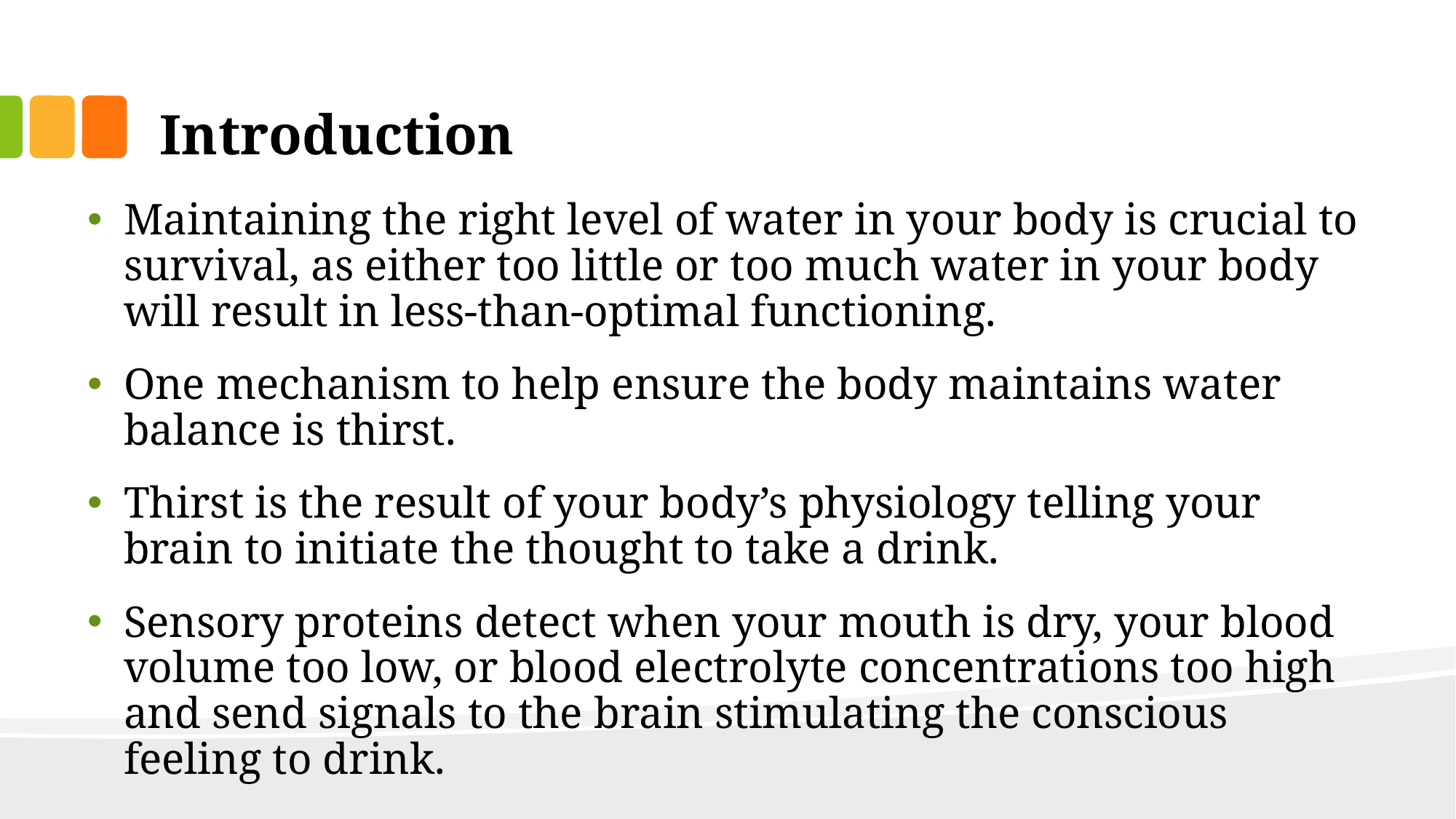

# Introduction
Maintaining the right level of water in your body is crucial to survival, as either too little or too much water in your body will result in less-than-optimal functioning.
One mechanism to help ensure the body maintains water balance is thirst.
Thirst is the result of your body’s physiology telling your brain to initiate the thought to take a drink.
Sensory proteins detect when your mouth is dry, your blood volume too low, or blood electrolyte concentrations too high and send signals to the brain stimulating the conscious feeling to drink.